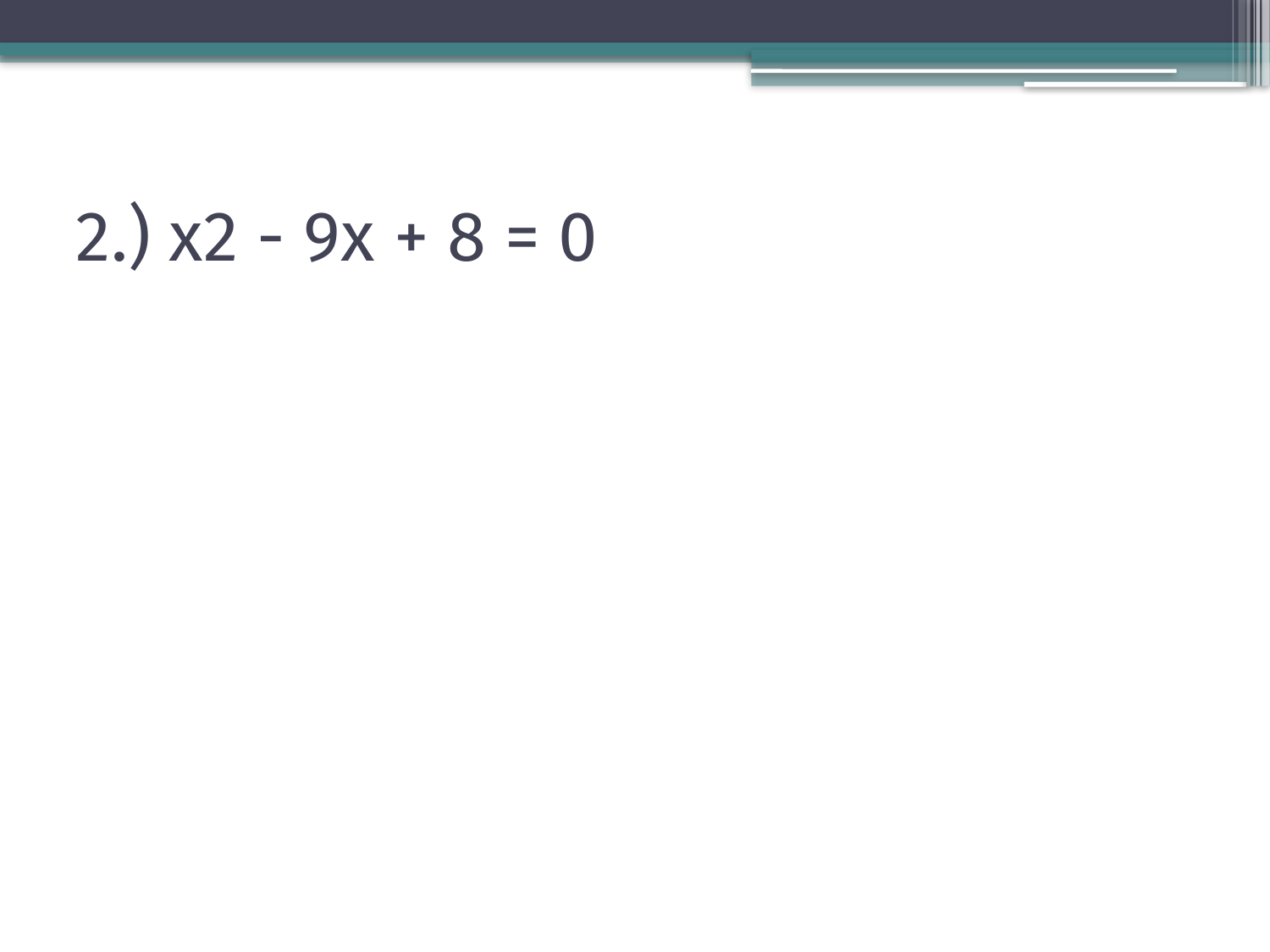

# 2.) x2 - 9x + 8 = 0